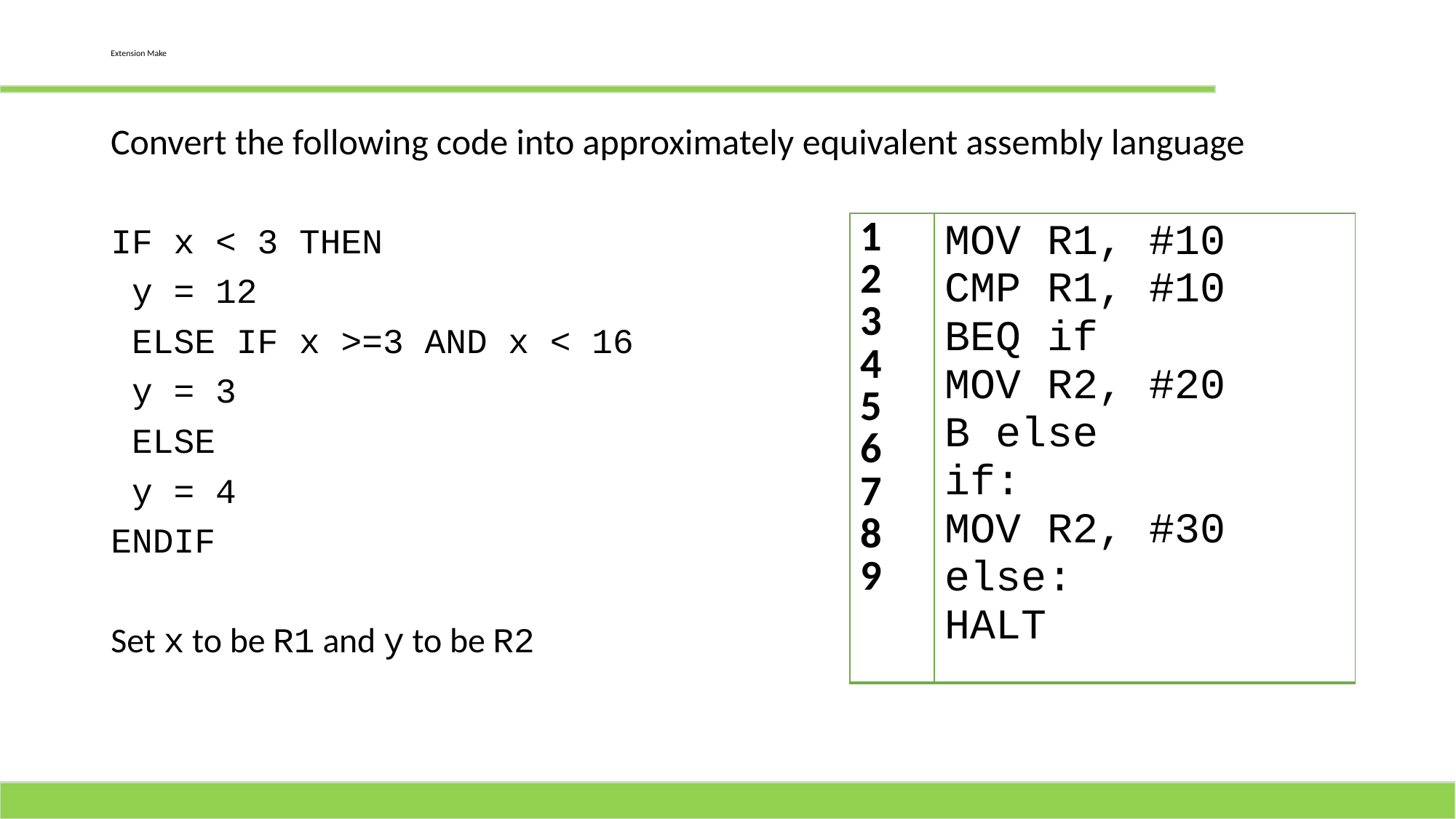

# Extension Make
Convert the following code into approximately equivalent assembly language
| 1 2 3 4 5 6 7 8 9 | MOV R1, #10 CMP R1, #10 BEQ if MOV R2, #20 B else if: MOV R2, #30 else: HALT |
| --- | --- |
IF x < 3 THEN
 y = 12
 ELSE IF x >=3 AND x < 16
 y = 3
 ELSE
 y = 4
ENDIF

Set x to be R1 and y to be R2